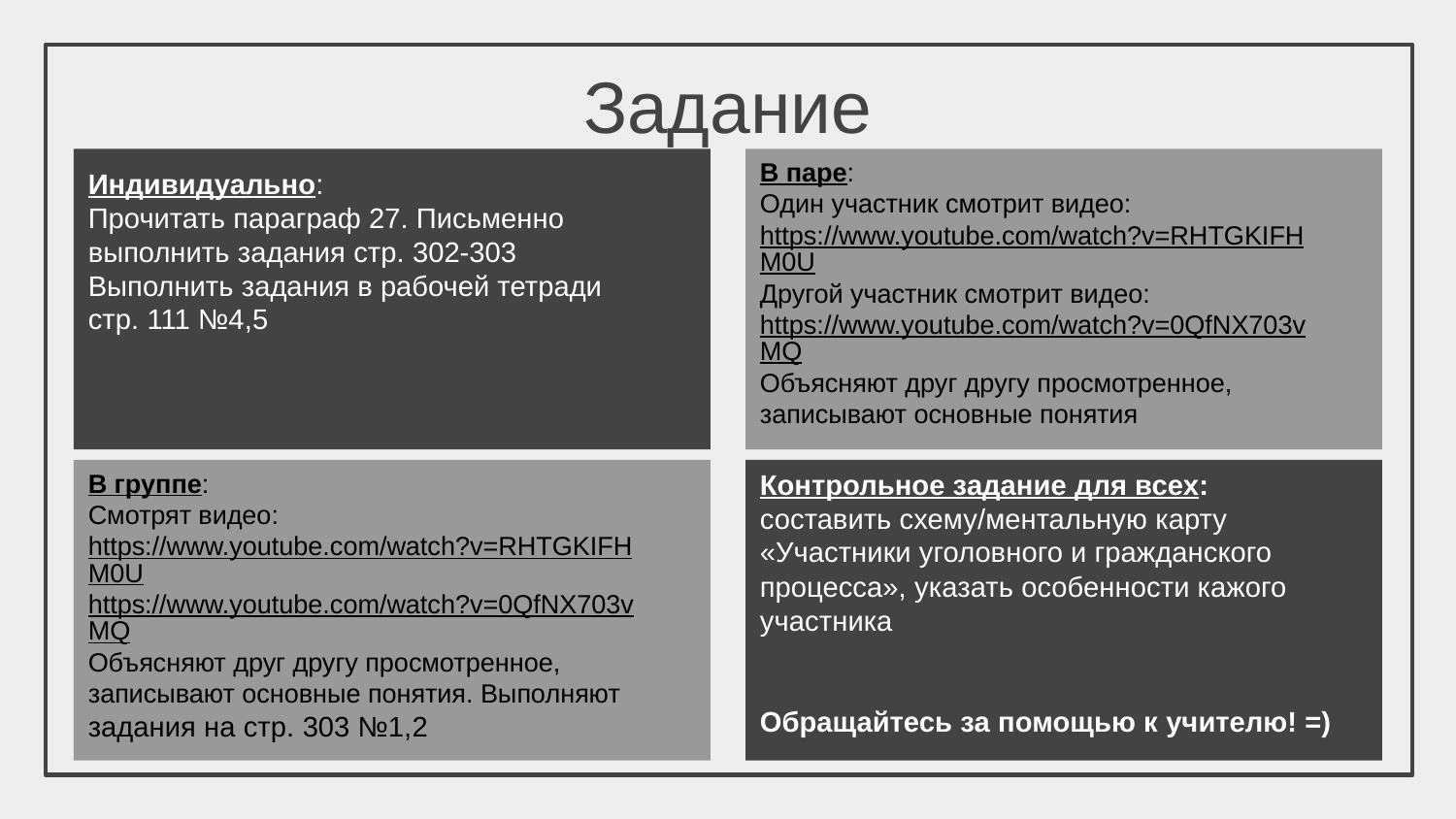

# Задание
В паре:
Один участник смотрит видео: https://www.youtube.com/watch?v=RHTGKIFHM0U
Другой участник смотрит видео: https://www.youtube.com/watch?v=0QfNX703vMQ
Объясняют друг другу просмотренное, записывают основные понятия

Индивидуально:
Прочитать параграф 27. Письменно выполнить задания стр. 302-303
Выполнить задания в рабочей тетради стр. 111 №4,5
В группе:
Смотрят видео: https://www.youtube.com/watch?v=RHTGKIFHM0U
https://www.youtube.com/watch?v=0QfNX703vMQ
Объясняют друг другу просмотренное, записывают основные понятия. Выполняют  задания на стр. 303 №1,2
Контрольное задание для всех:
составить схему/ментальную карту «Участники уголовного и гражданского процесса», указать особенности кажого участника

Обращайтесь за помощью к учителю! =)